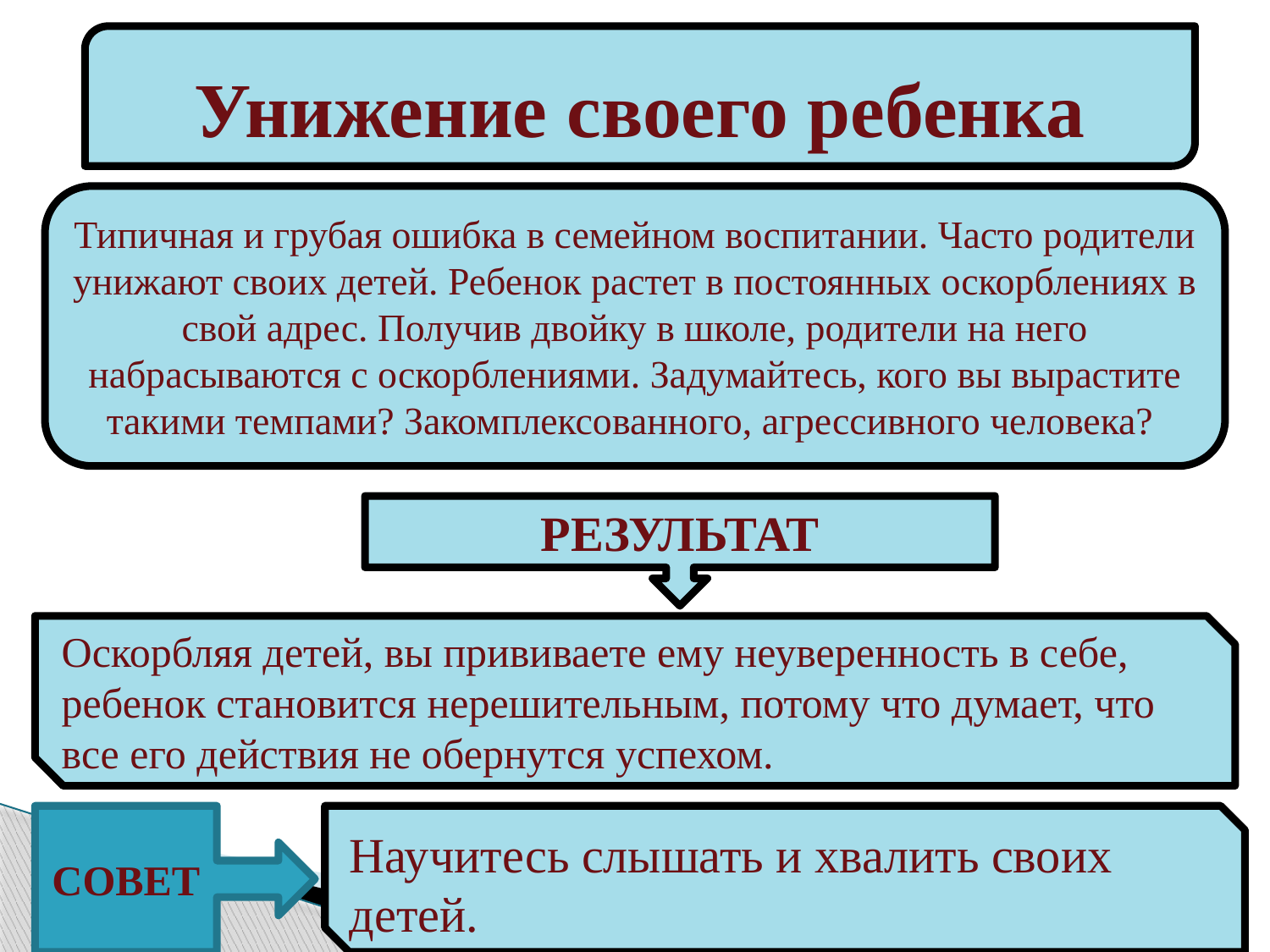

Унижение своего ребенка

Типичная и грубая ошибка в семейном воспитании. Часто родители унижают своих детей. Ребенок растет в постоянных оскорблениях в свой адрес. Получив двойку в школе, родители на него набрасываются с оскорблениями. Задумайтесь, кого вы вырастите такими темпами? Закомплексованного, агрессивного человека?
РЕЗУЛЬТАТ
Оскорбляя детей, вы прививаете ему неуверенность в себе, ребенок становится нерешительным, потому что думает, что все его действия не обернутся успехом.
СОВЕТ

Научитесь слышать и хвалить своих детей.